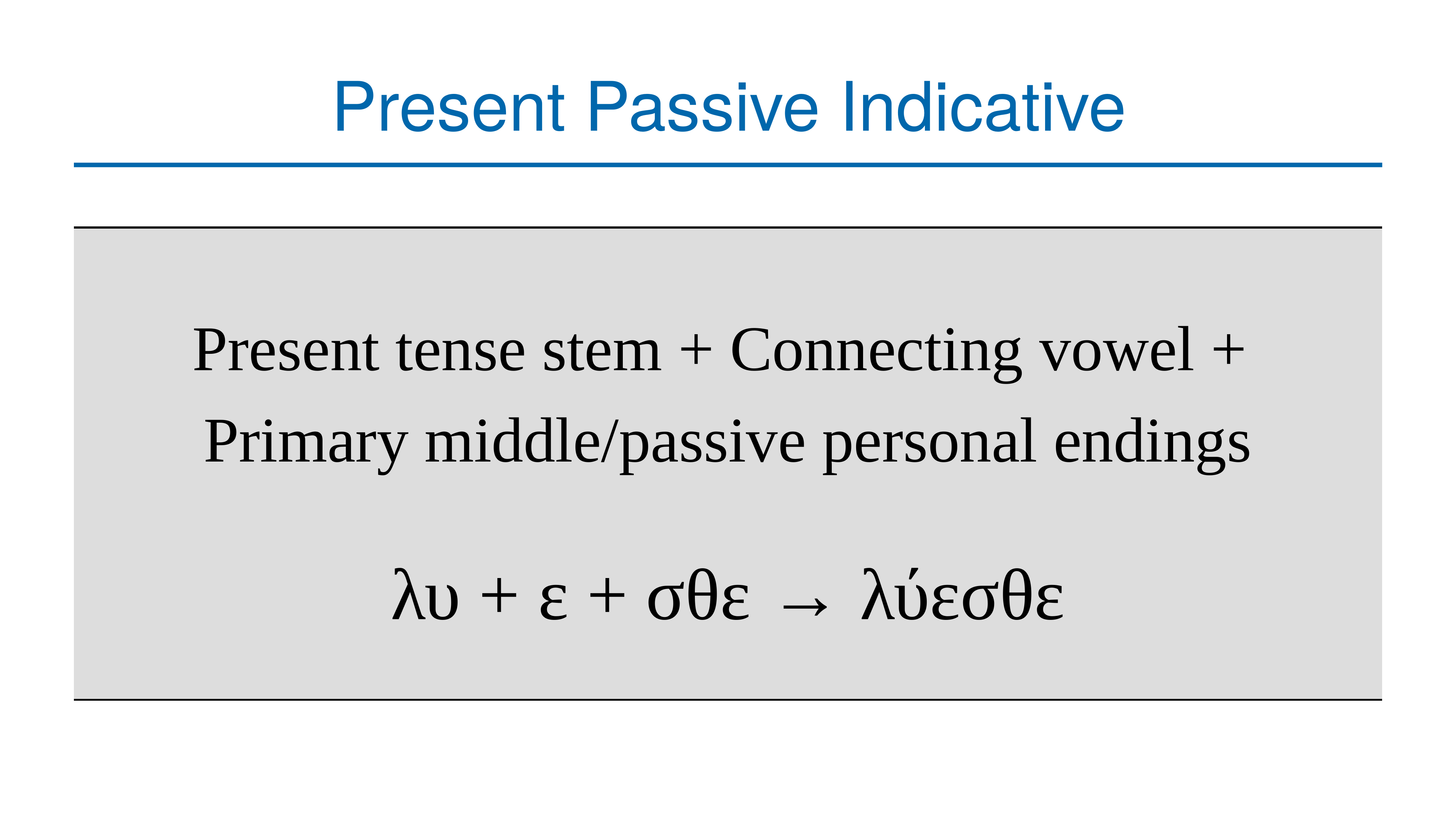

# Present Passive Indicative
| Present tense stem + Connecting vowel + Primary middle/passive personal endings λυ + ε + σθε → λύεσθε |
| --- |